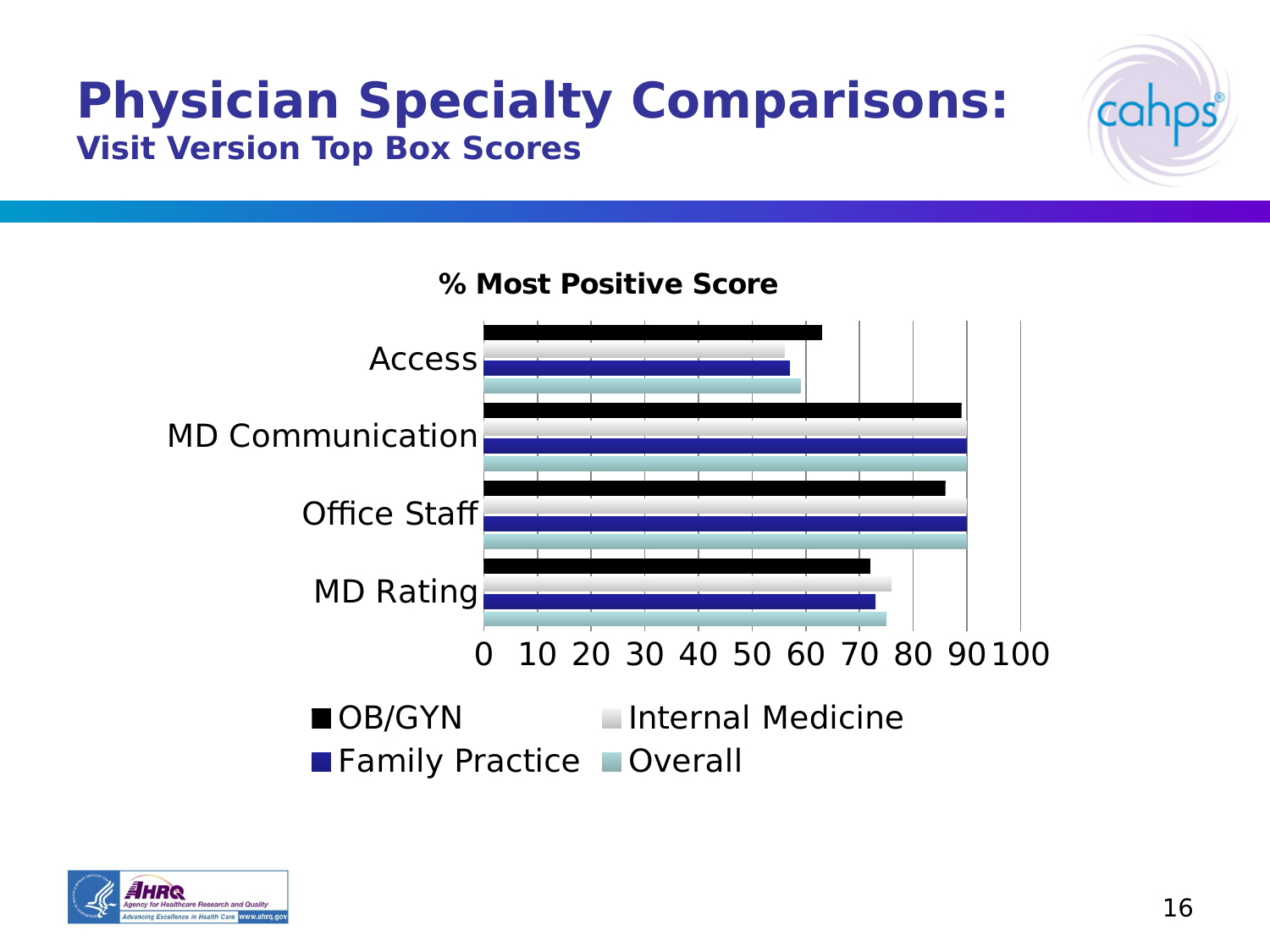

# Physician Specialty Comparisons: Visit Version Top Box Scores

### Chart: % Most Positive Score

| Category | Overall | Family Practice | Internal Medicine | OB/GYN |
|---|---|---|---|---|
| MD Rating | 75.0 | 73.0 | 76.0 | 72.0 |
| Office Staff | 90.0 | 90.0 | 90.0 | 86.0 |
| MD Communication | 90.0 | 90.0 | 90.0 | 89.0 |
| Access | 59.0 | 57.0 | 56.0 | 63.0 |
16